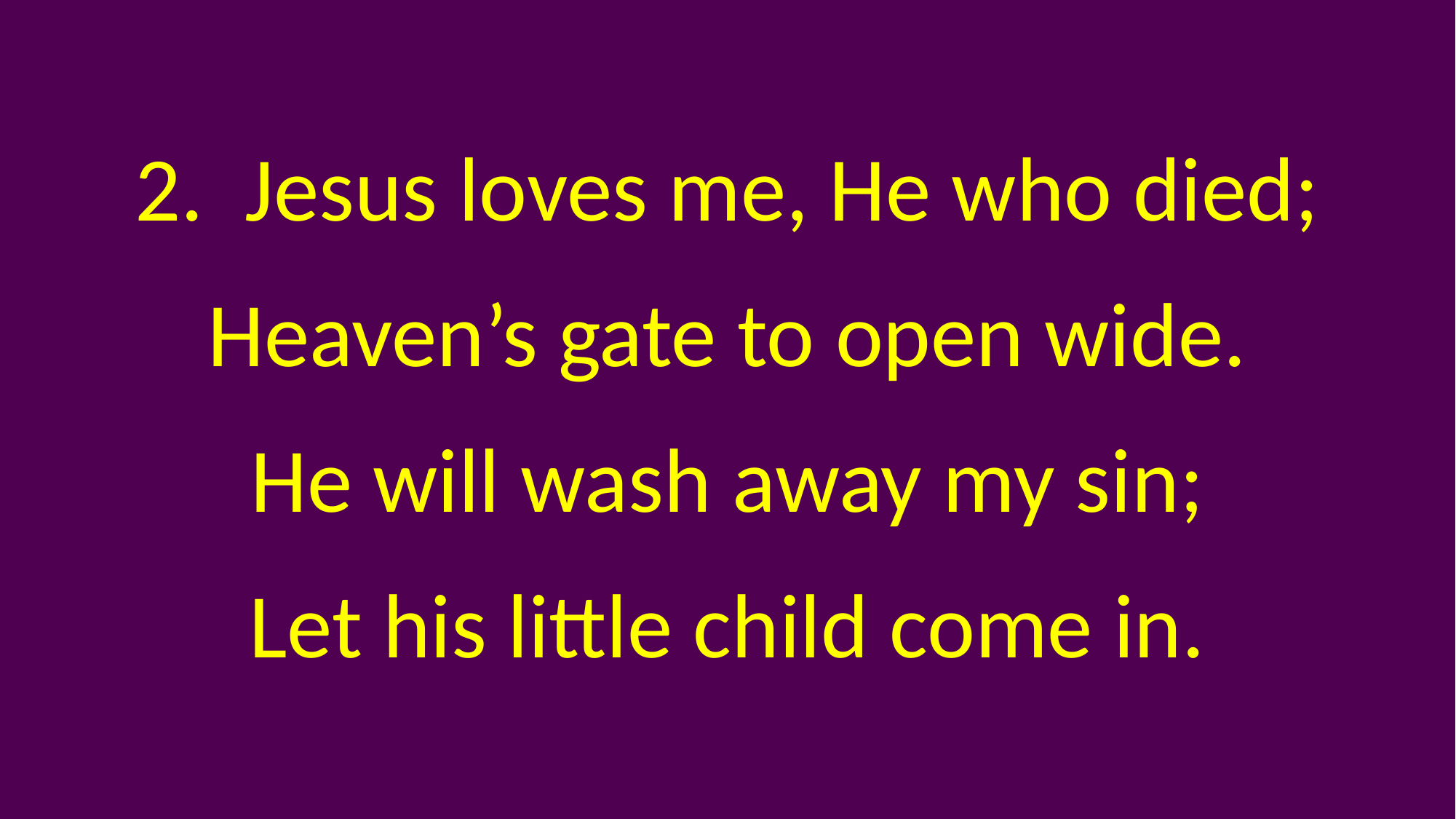

2.  Jesus loves me, He who died;
Heaven’s gate to open wide.
He will wash away my sin;
Let his little child come in.